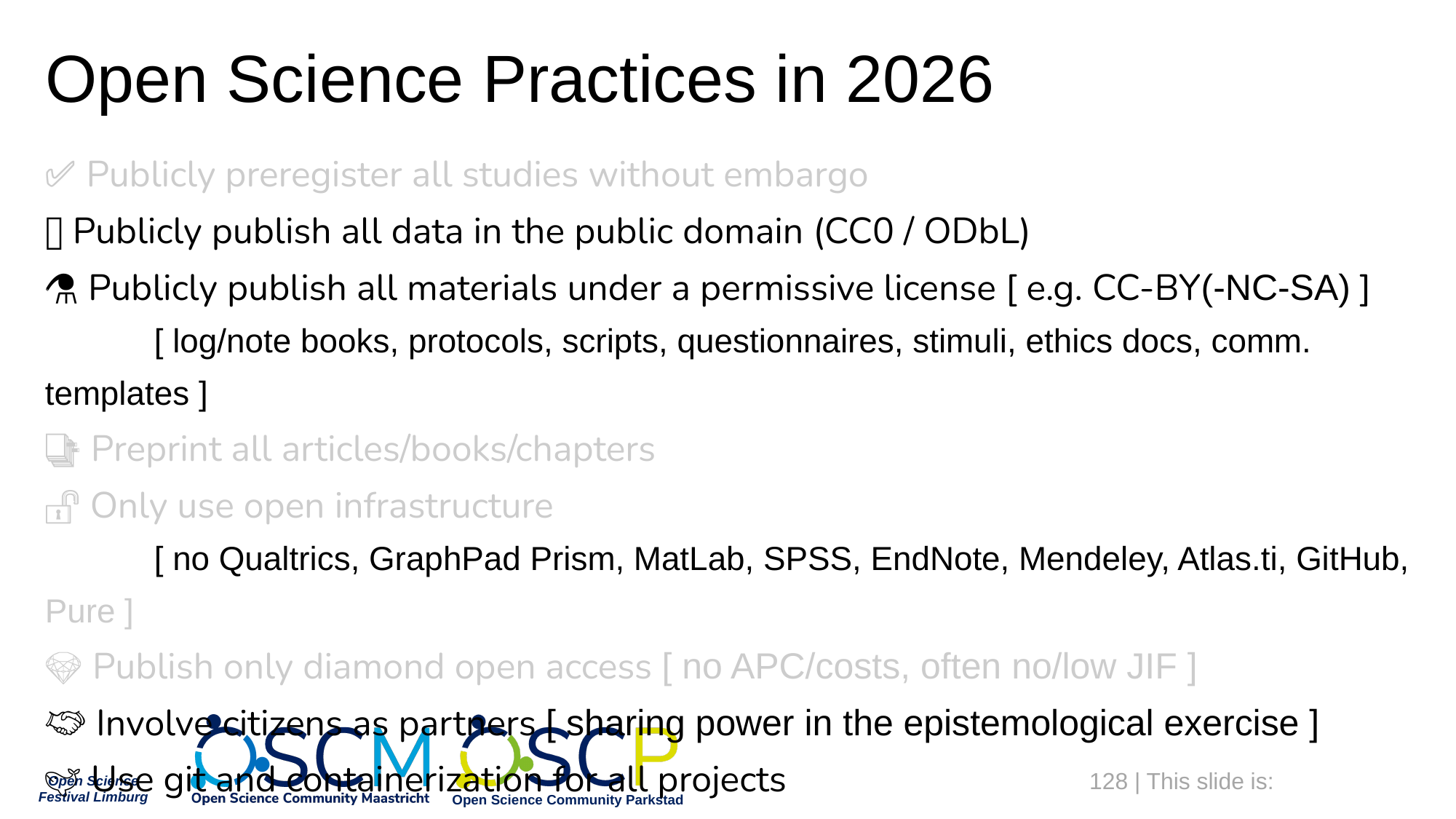

# Open Science Practices in 2026
✅ Publicly preregister all studies without embargo
🧮 Publicly publish all data in the public domain (CC0 / ODbL)
⚗️ Publicly publish all materials under a permissive license [ e.g. CC-BY(-NC-SA) ]
	[ log/note books, protocols, scripts, questionnaires, stimuli, ethics docs, comm. templates ]
📑 Preprint all articles/books/chapters
🔓 Only use open infrastructure
	[ no Qualtrics, GraphPad Prism, MatLab, SPSS, EndNote, Mendeley, Atlas.ti, GitHub, Pure ]
💎 Publish only diamond open access [ no APC/costs, often no/low JIF ]
🤝 Involve citizens as partners [ sharing power in the epistemological exercise ]
🐋 Use git and containerization for all projects